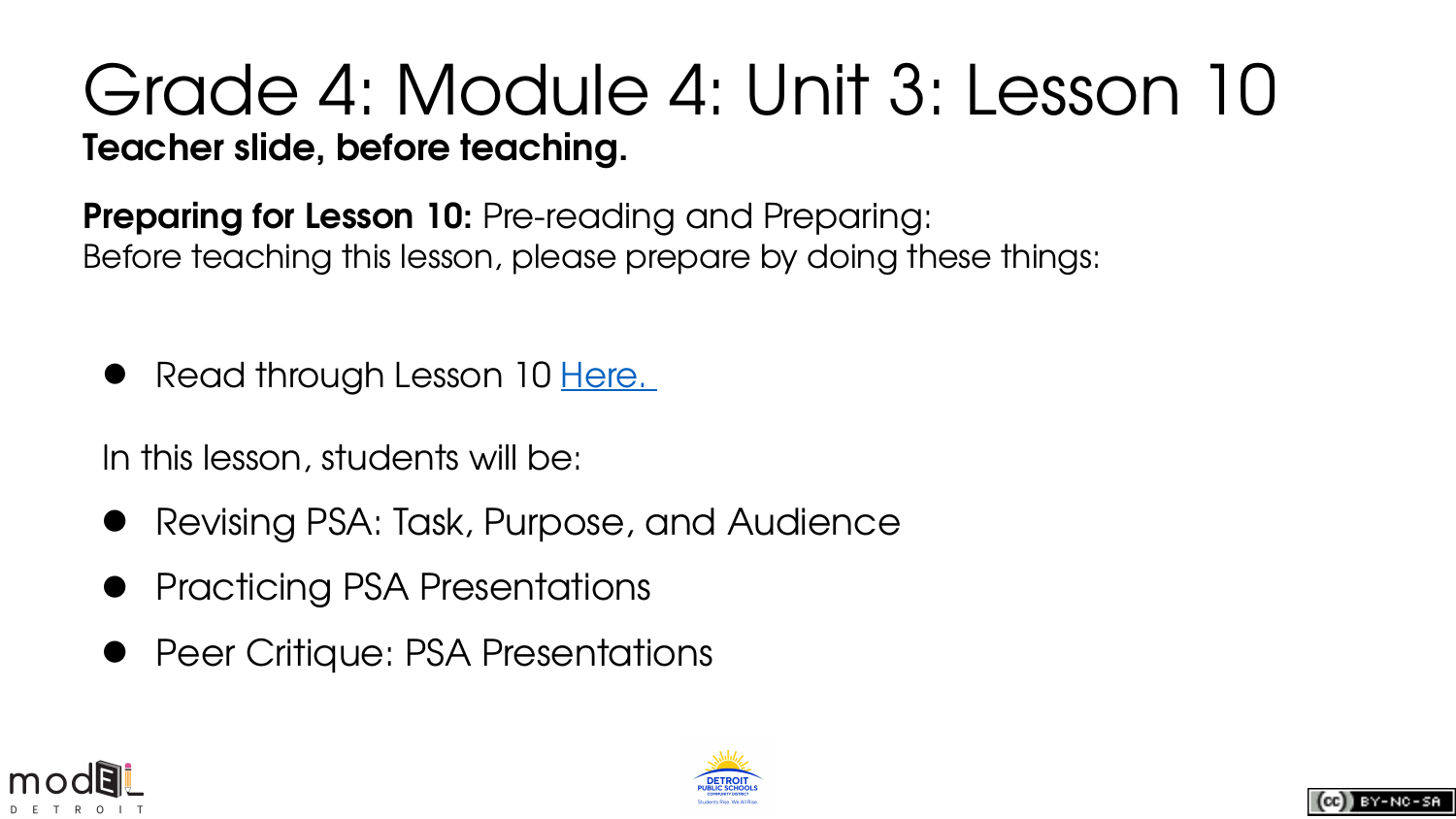

# Grade 4: Module 4: Unit 3: Lesson 10
Teacher slide, before teaching.
Preparing for Lesson 10: Pre-reading and Preparing:
Before teaching this lesson, please prepare by doing these things:

Read through Lesson 10 Here.
In this lesson, students will be:
Revising PSA: Task, Purpose, and Audience
Practicing PSA Presentations
Peer Critique: PSA Presentations